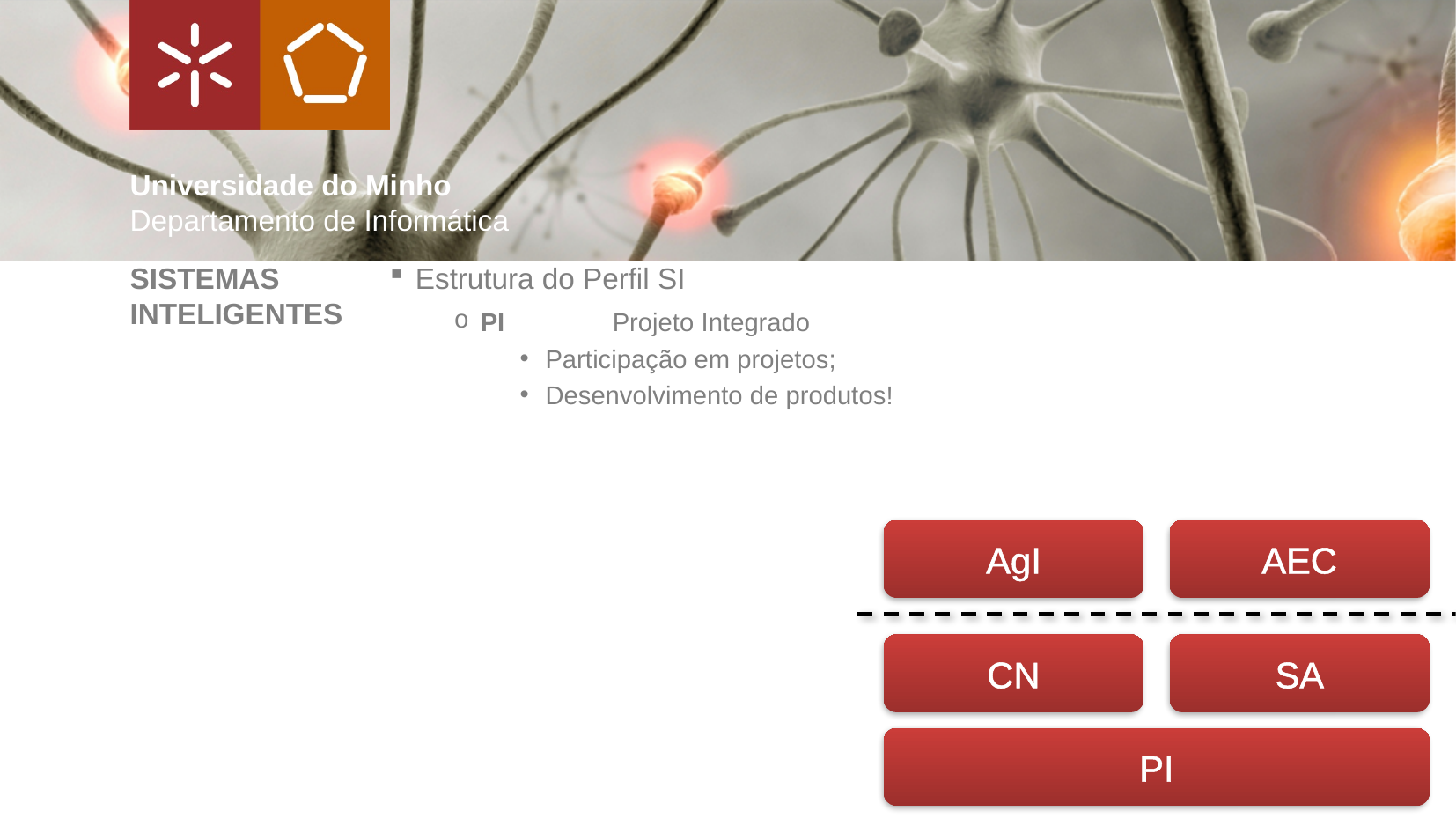

# SISTEMAS INTELIGENTES
Estrutura do Perfil SI
PI	Projeto Integrado
Participação em projetos;
Desenvolvimento de produtos!
AgI
AEC
CN
SA
PI